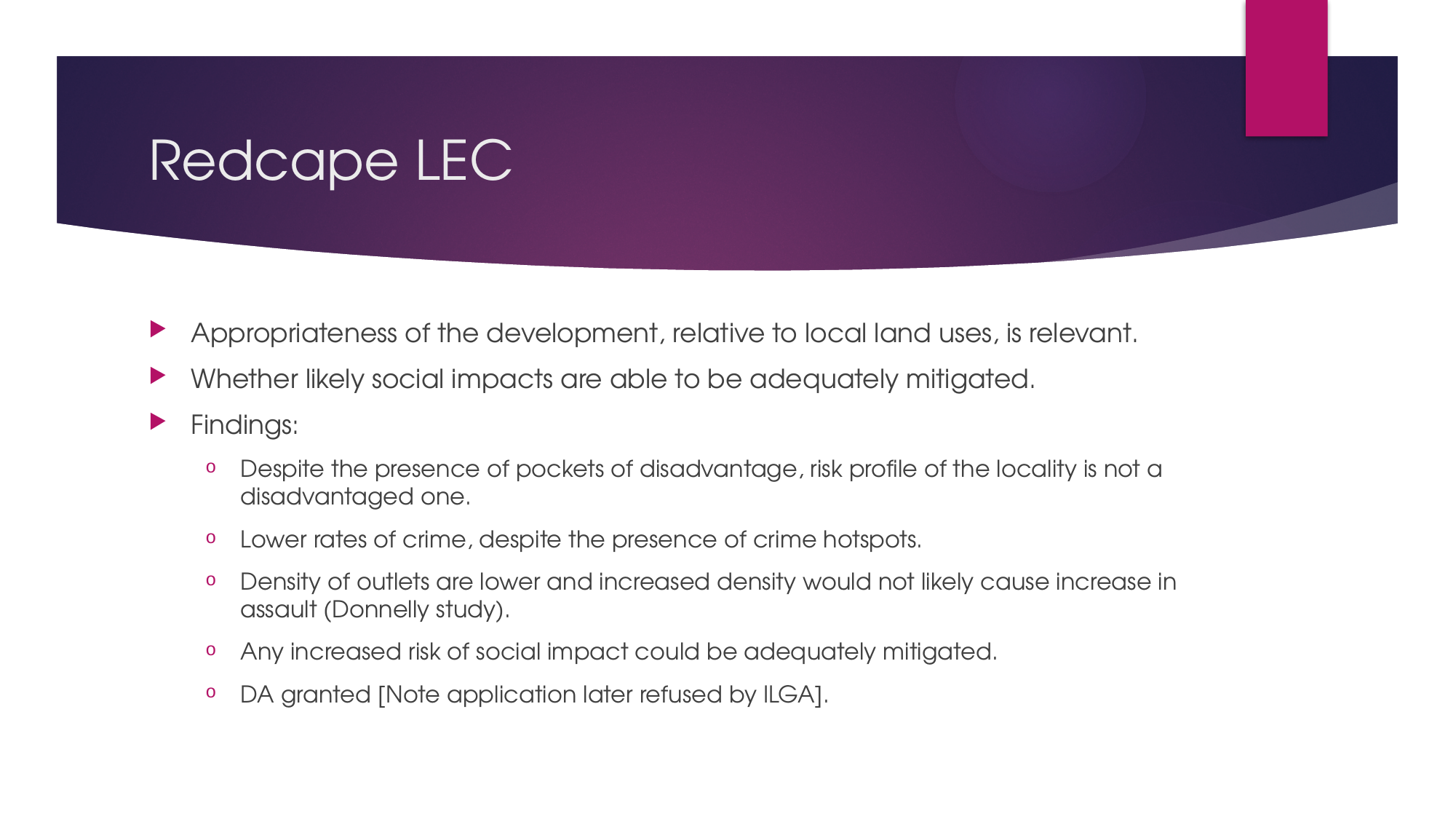

# Redcape LEC
Appropriateness of the development, relative to local land uses, is relevant.
Whether likely social impacts are able to be adequately mitigated.
Findings:
Despite the presence of pockets of disadvantage, risk profile of the locality is not a disadvantaged one.
Lower rates of crime, despite the presence of crime hotspots.
Density of outlets are lower and increased density would not likely cause increase in assault (Donnelly study).
Any increased risk of social impact could be adequately mitigated.
DA granted [Note application later refused by ILGA].